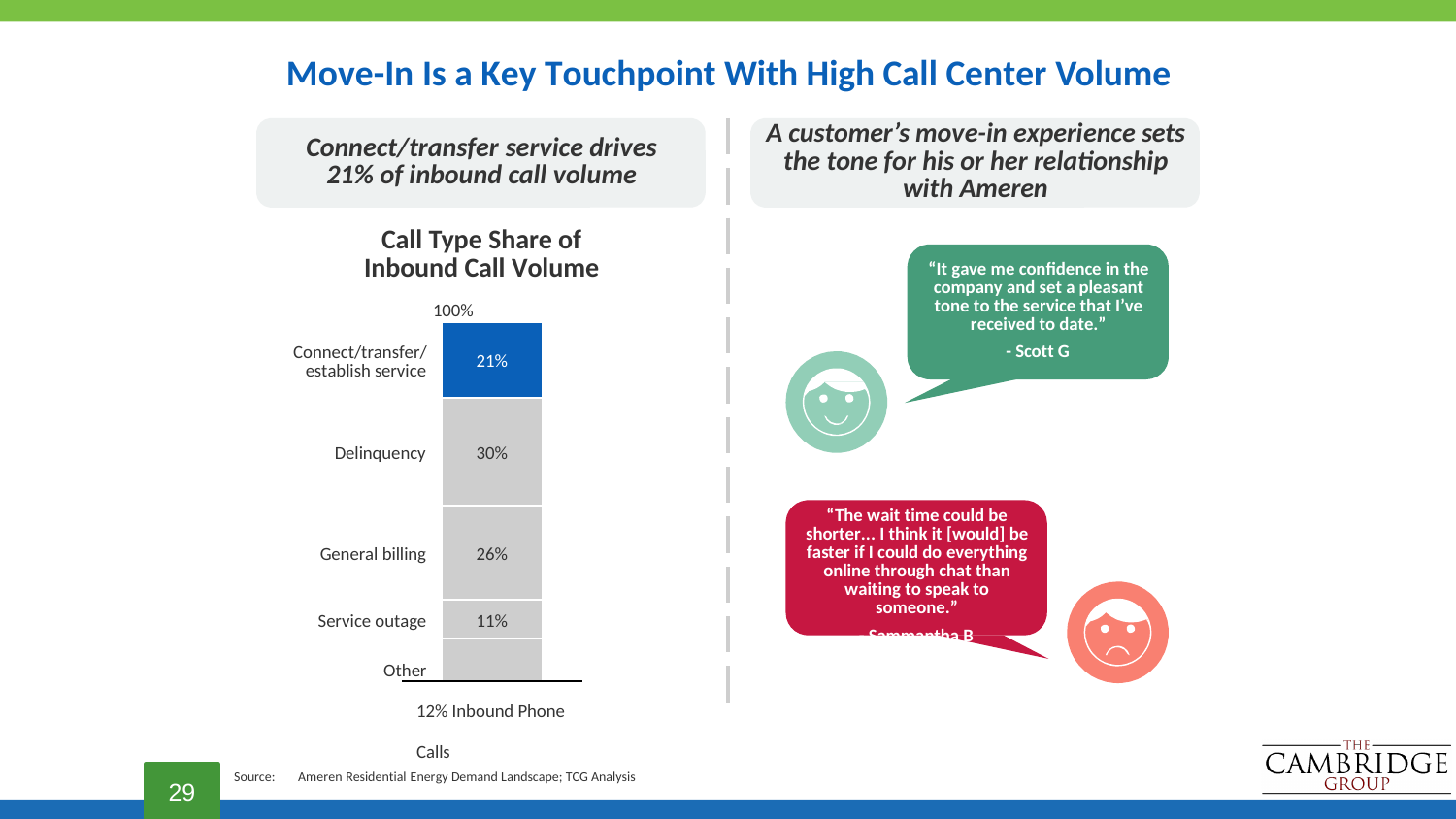

# Move-In Is a Key Touchpoint With High Call Center Volume

A customer’s move-in experience sets the tone for his or her relationship with Ameren
Connect/transfer service drives 21% of inbound call volume

Call Type Share of Inbound Call Volume
100%

“It gave me confidence in the company and set a pleasant tone to the service that I’ve received to date.”
- Scott G

Connect/transfer/
21%

establish service

Delinquency
30%

“The wait time could be shorter... I think it [would] be faster if I could do everything online through chat than waiting to speak to someone.”
- Sammantha B
General billing
26%

Service outage
11%

Other	12% Inbound Phone Calls

29
Source:
Ameren Residential Energy Demand Landscape; TCG Analysis